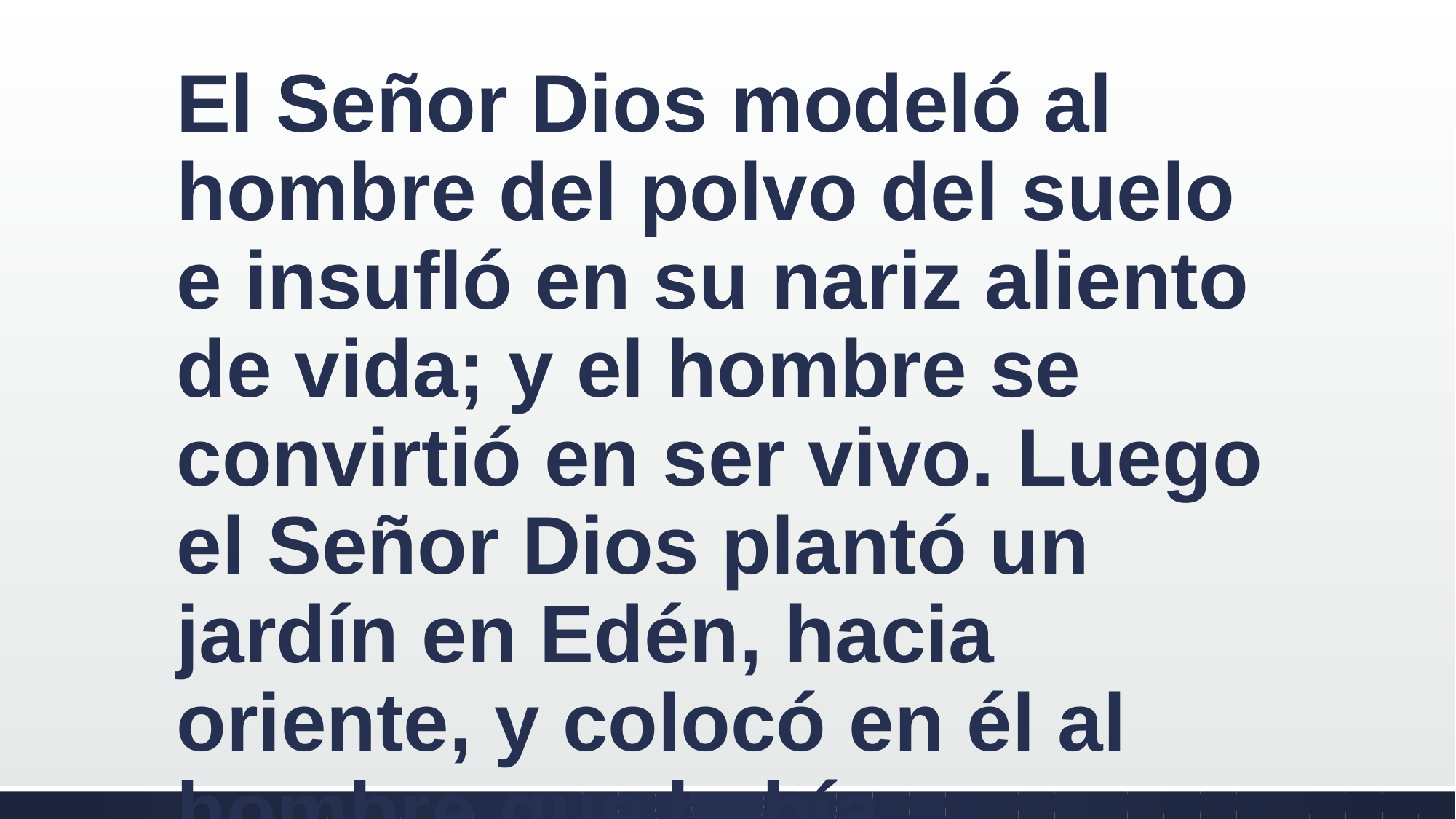

#
El Señor Dios modeló al hombre del polvo del suelo e insufló en su nariz aliento de vida; y el hombre se convirtió en ser vivo. Luego el Señor Dios plantó un jardín en Edén, hacia oriente, y colocó en él al hombre que había modelado.